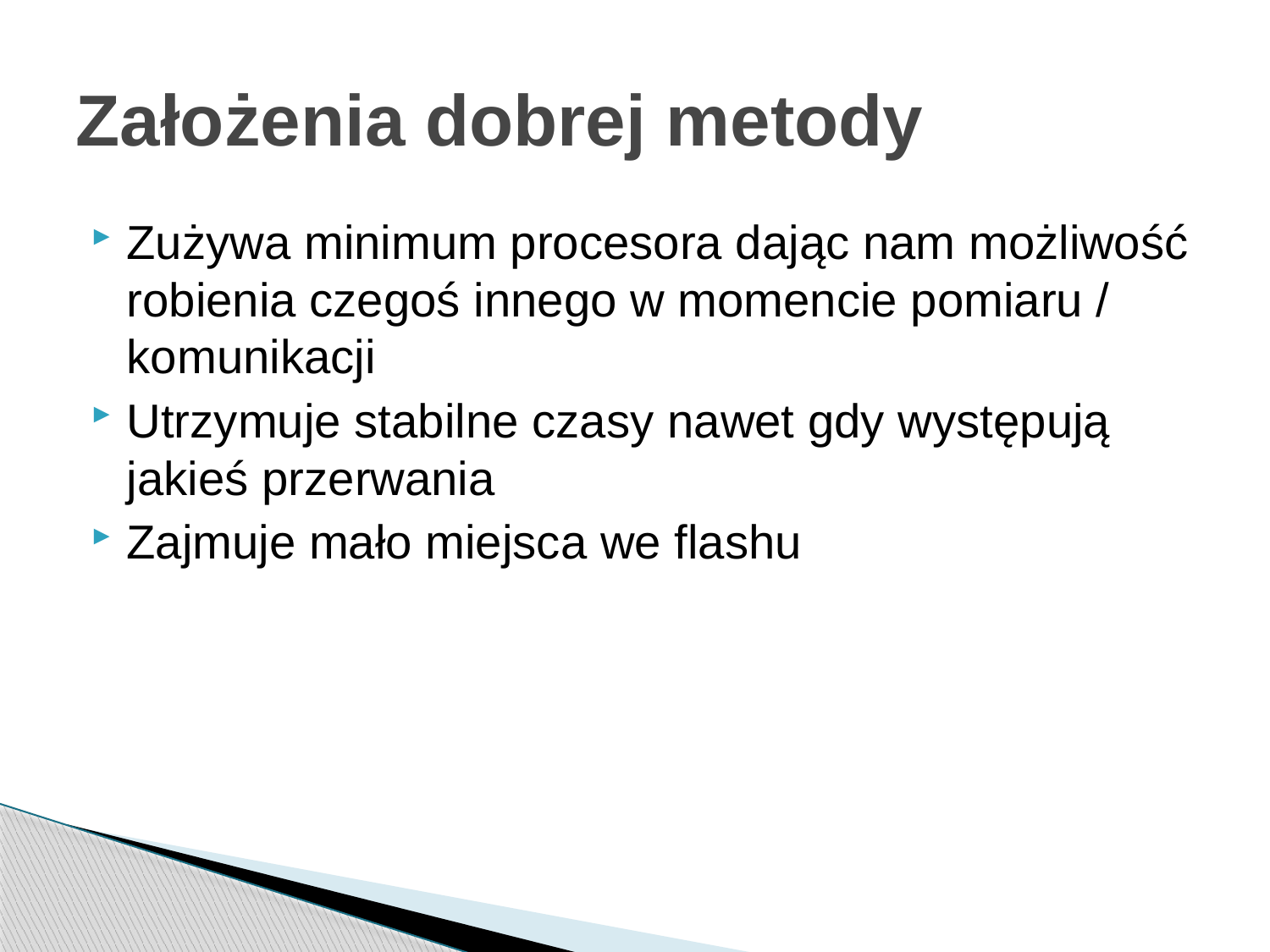

# Założenia dobrej metody
Zużywa minimum procesora dając nam możliwość robienia czegoś innego w momencie pomiaru / komunikacji
Utrzymuje stabilne czasy nawet gdy występują jakieś przerwania
Zajmuje mało miejsca we flashu